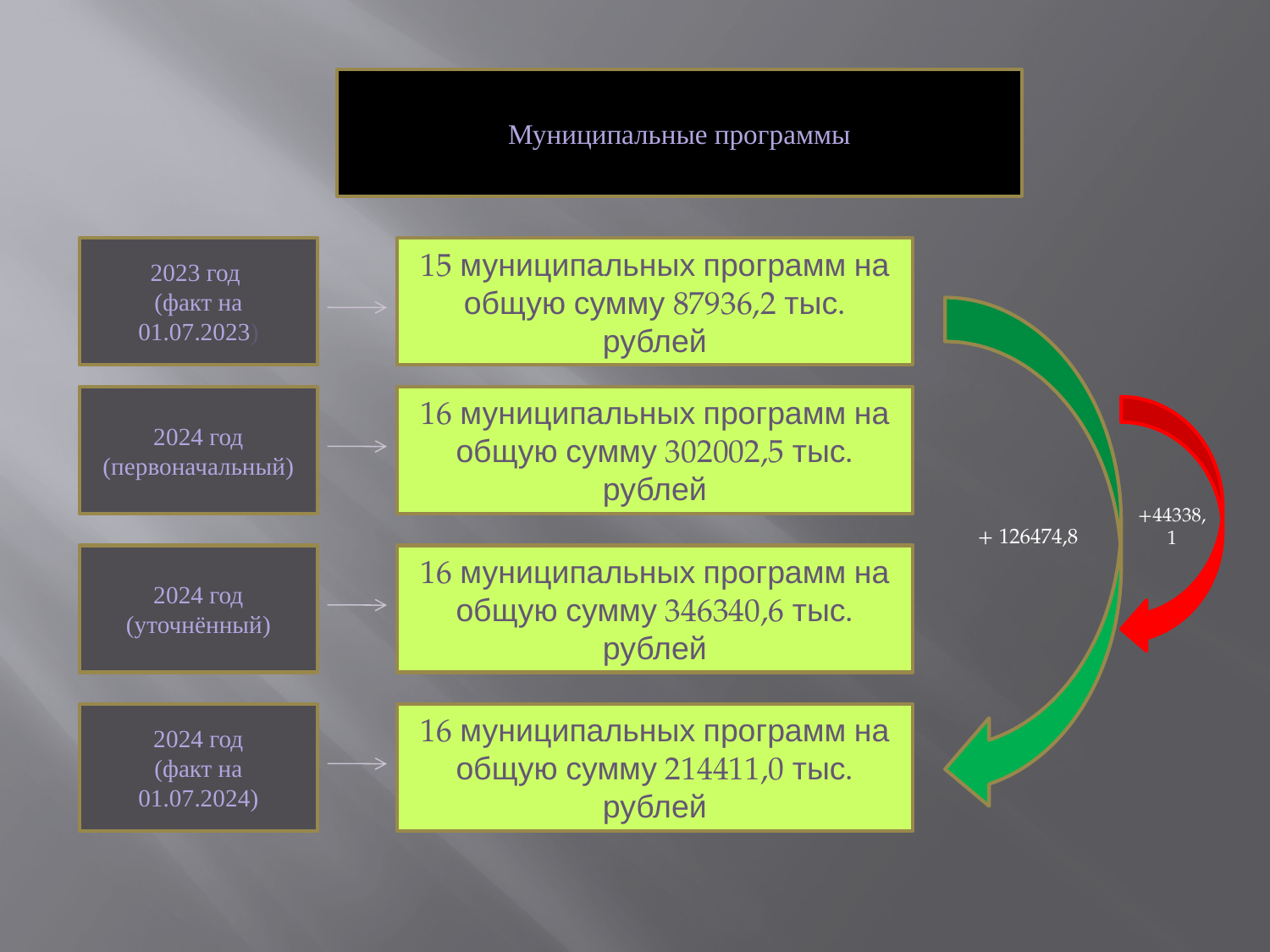

Муниципальные программы
2023 год
(факт на 01.07.2023)
15 муниципальных программ на общую сумму 87936,2 тыс. рублей

2024 год (первоначальный)
16 муниципальных программ на общую сумму 302002,5 тыс. рублей
+44338,1

+ 126474,8
2024 год (уточнённый)
16 муниципальных программ на общую сумму 346340,6 тыс. рублей
2024 год
(факт на 01.07.2024)
16 муниципальных программ на общую сумму 214411,0 тыс. рублей